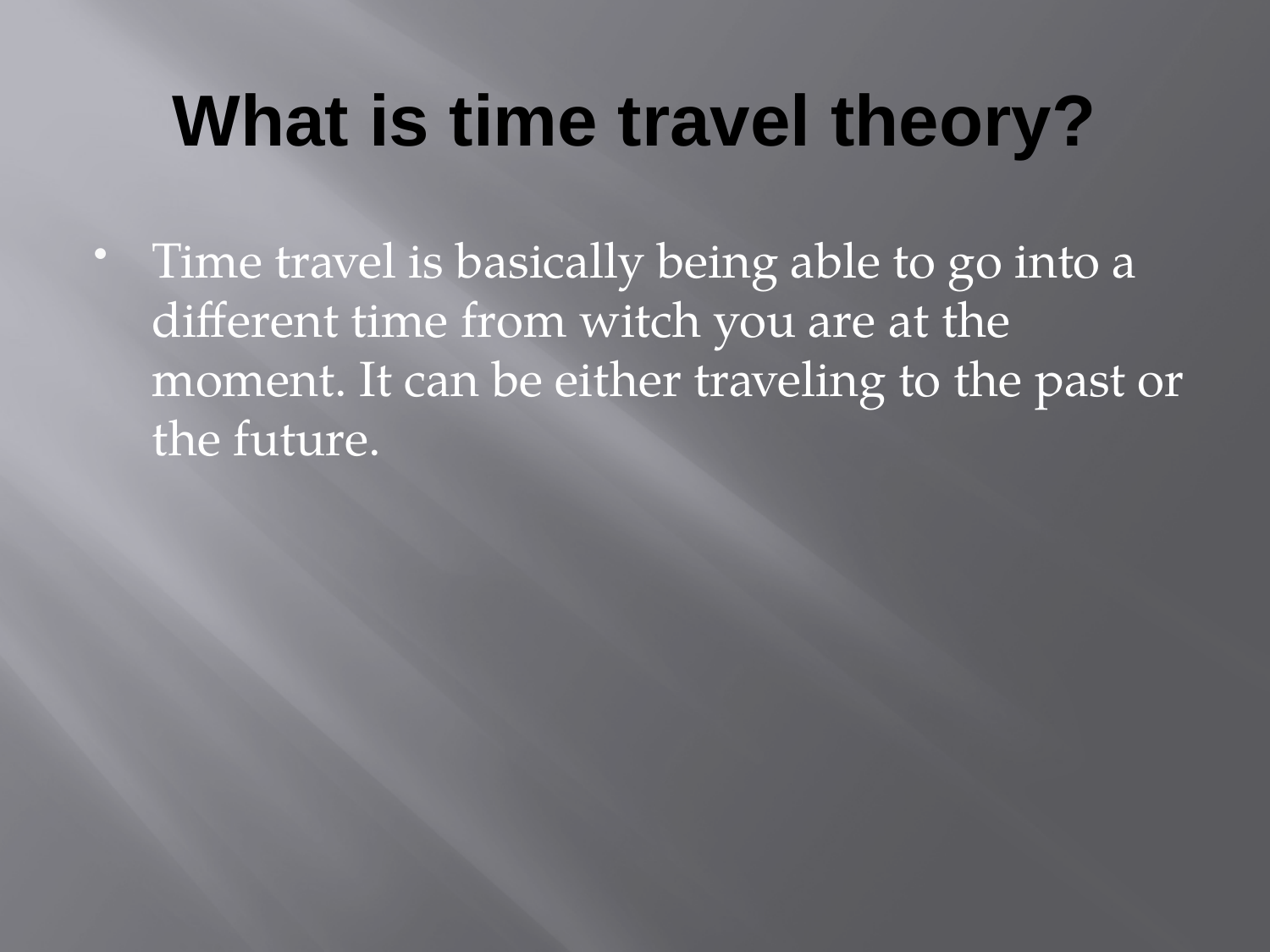

# What is time travel theory?
Time travel is basically being able to go into a different time from witch you are at the moment. It can be either traveling to the past or the future.